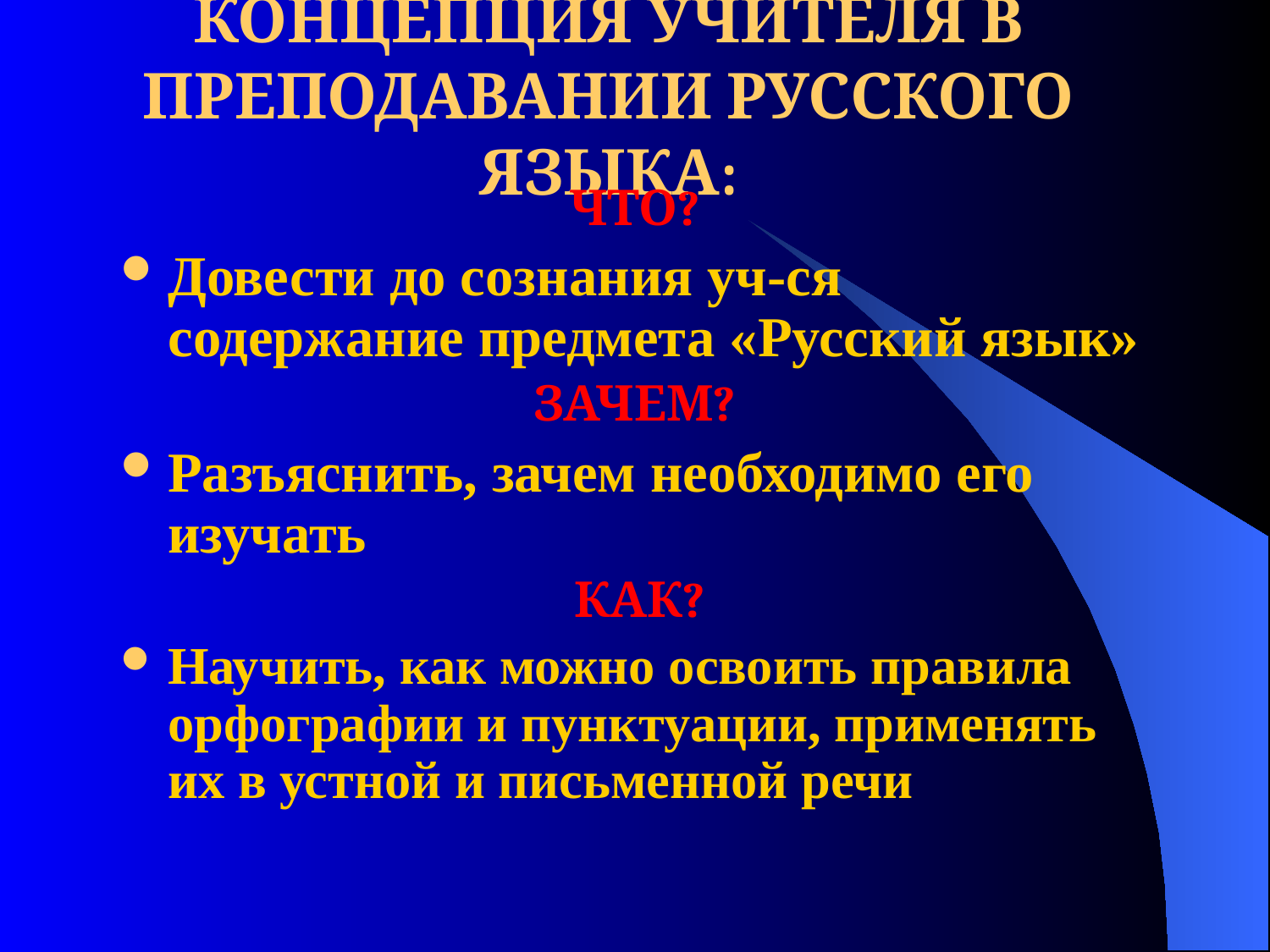

# КОНЦЕПЦИЯ УЧИТЕЛЯ В ПРЕПОДАВАНИИ РУССКОГО ЯЗЫКА:
ЧТО?
Довести до сознания уч-ся содержание предмета «Русский язык»
ЗАЧЕМ?
Разъяснить, зачем необходимо его изучать
 КАК?
Научить, как можно освоить правила  орфографии и пунктуации, применять их в устной и письменной речи